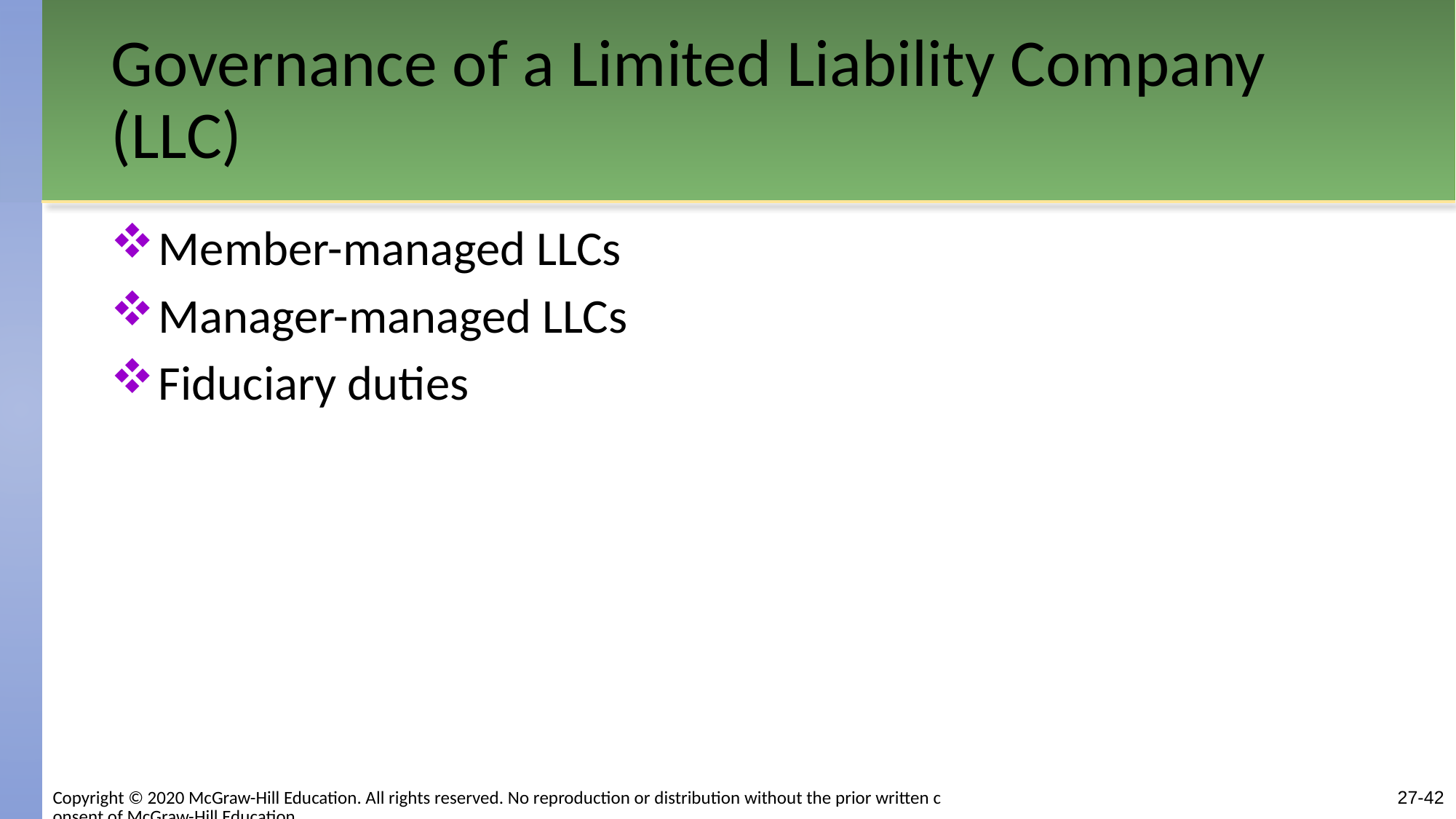

# Governance of a Limited Liability Company (LLC)
Member-managed LLCs
Manager-managed LLCs
Fiduciary duties

27-42
Copyright © 2020 McGraw-Hill Education. All rights reserved. No reproduction or distribution without the prior written consent of McGraw-Hill Education.